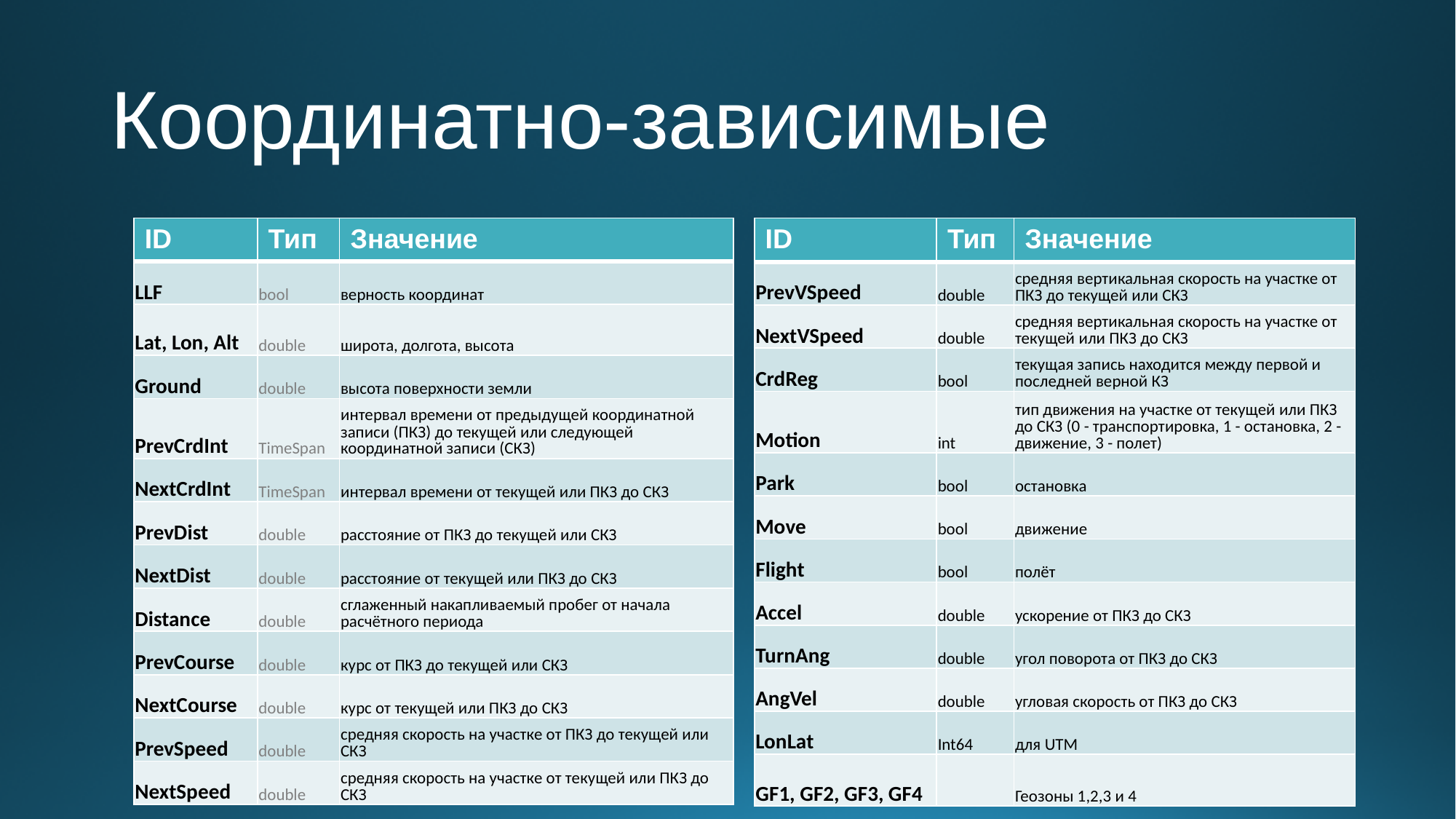

# Координатно-зависимые
| ID | Тип | Значение |
| --- | --- | --- |
| LLF | bool | верность координат |
| Lat, Lon, Alt | double | широта, долгота, высота |
| Ground | double | высота поверхности земли |
| PrevCrdInt | TimeSpan | интервал времени от предыдущей координатной записи (ПКЗ) до текущей или следующей координатной записи (СКЗ) |
| NextCrdInt | TimeSpan | интервал времени от текущей или ПКЗ до СКЗ |
| PrevDist | double | расстояние от ПКЗ до текущей или СКЗ |
| NextDist | double | расстояние от текущей или ПКЗ до СКЗ |
| Distance | double | сглаженный накапливаемый пробег от начала расчётного периода |
| PrevCourse | double | курс от ПКЗ до текущей или СКЗ |
| NextCourse | double | курс от текущей или ПКЗ до СКЗ |
| PrevSpeed | double | средняя скорость на участке от ПКЗ до текущей или СКЗ |
| NextSpeed | double | средняя скорость на участке от текущей или ПКЗ до СКЗ |
| ID | Тип | Значение |
| --- | --- | --- |
| PrevVSpeed | double | средняя вертикальная скорость на участке от ПКЗ до текущей или СКЗ |
| NextVSpeed | double | средняя вертикальная скорость на участке от текущей или ПКЗ до СКЗ |
| CrdReg | bool | текущая запись находится между первой и последней верной КЗ |
| Motion | int | тип движения на участке от текущей или ПКЗ до СКЗ (0 - транспортировка, 1 - остановка, 2 - движение, 3 - полет) |
| Park | bool | остановка |
| Move | bool | движение |
| Flight | bool | полёт |
| Accel | double | ускорение от ПКЗ до СКЗ |
| TurnAng | double | угол поворота от ПКЗ до СКЗ |
| AngVel | double | угловая скорость от ПКЗ до СКЗ |
| LonLat | Int64 | для UTM |
| GF1, GF2, GF3, GF4 |  | Геозоны 1,2,3 и 4 |